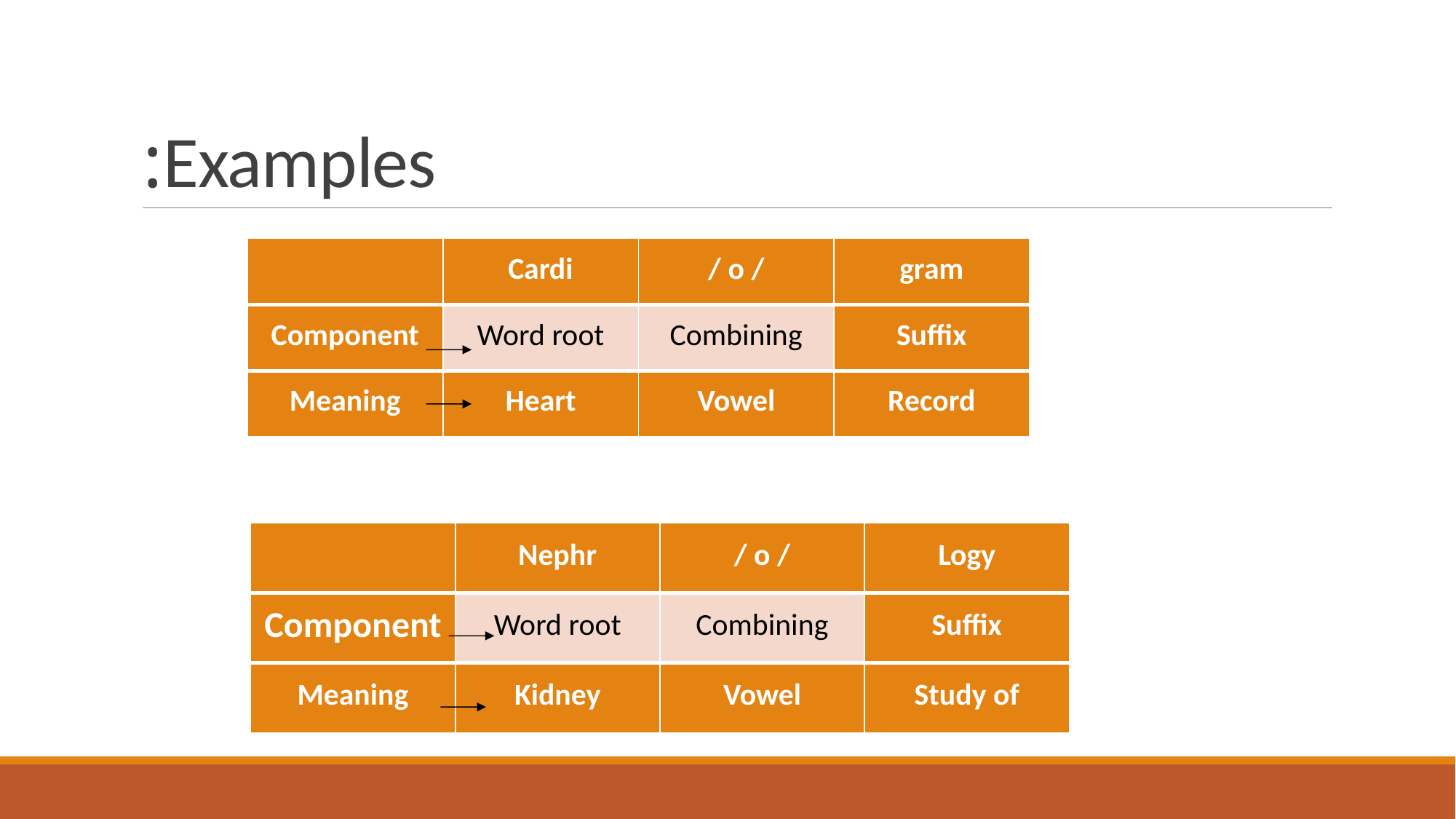

# Examples:
|  | Cardi | / o / | gram |
| --- | --- | --- | --- |
| Component | Word root | Combining | Suffix |
| Meaning | Heart | Vowel | Record |

|  | Nephr | / o / | Logy |
| --- | --- | --- | --- |
| Component | Word root | Combining | Suffix |
| Meaning | Kidney | Vowel | Study of |